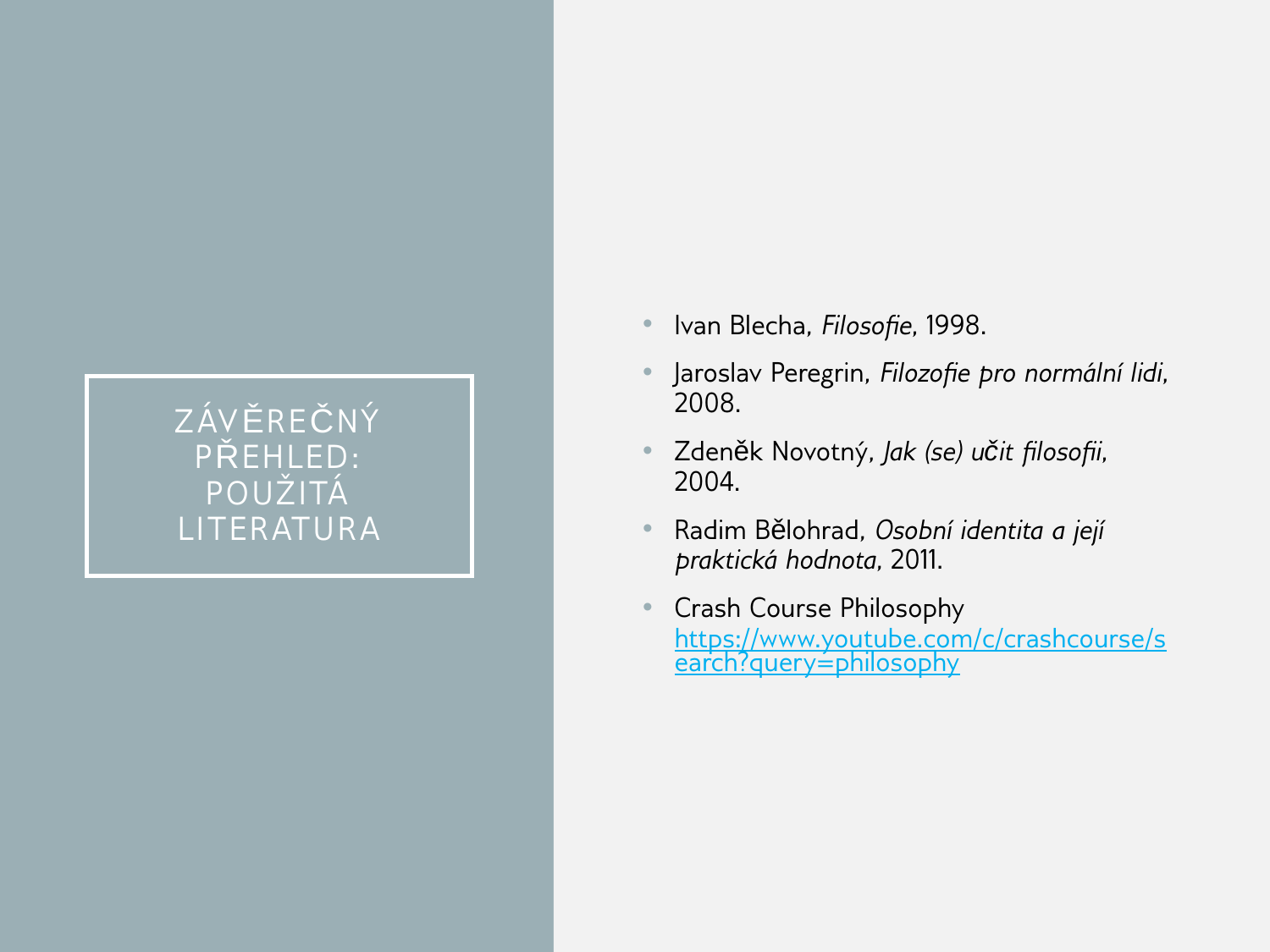

Ivan Blecha, Filosofie, 1998.
Jaroslav Peregrin, Filozofie pro normální lidi, 2008.
Zdeněk Novotný, Jak (se) učit filosofii,  2004.
Radim Bělohrad, Osobní identita a její praktická hodnota, 2011.
Crash Course Philosophy https://www.youtube.com/c/crashcourse/search?query=philosophy

# Závěrečný přehled: použitá Literatura